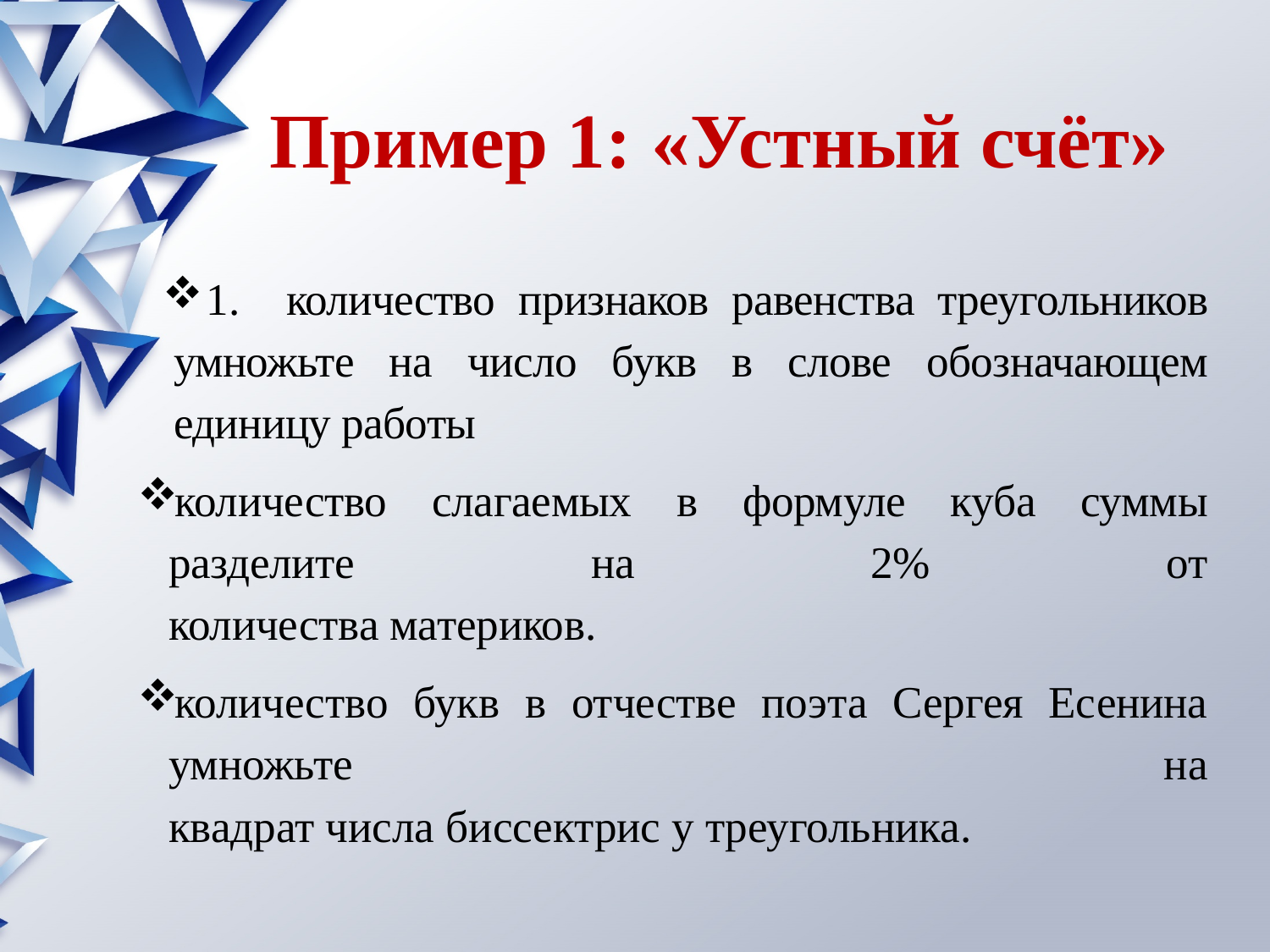

# Пример 1: «Устный счёт»
1.  количество признаков равенства треугольников умножьте на число букв в слове обозначающем единицу работы
количество слагаемых в формуле куба суммы разделите на 2% от
количества материков.
количество букв в отчестве поэта Сергея Есенина умножьте на
квадрат числа биссектрис у треугольника.